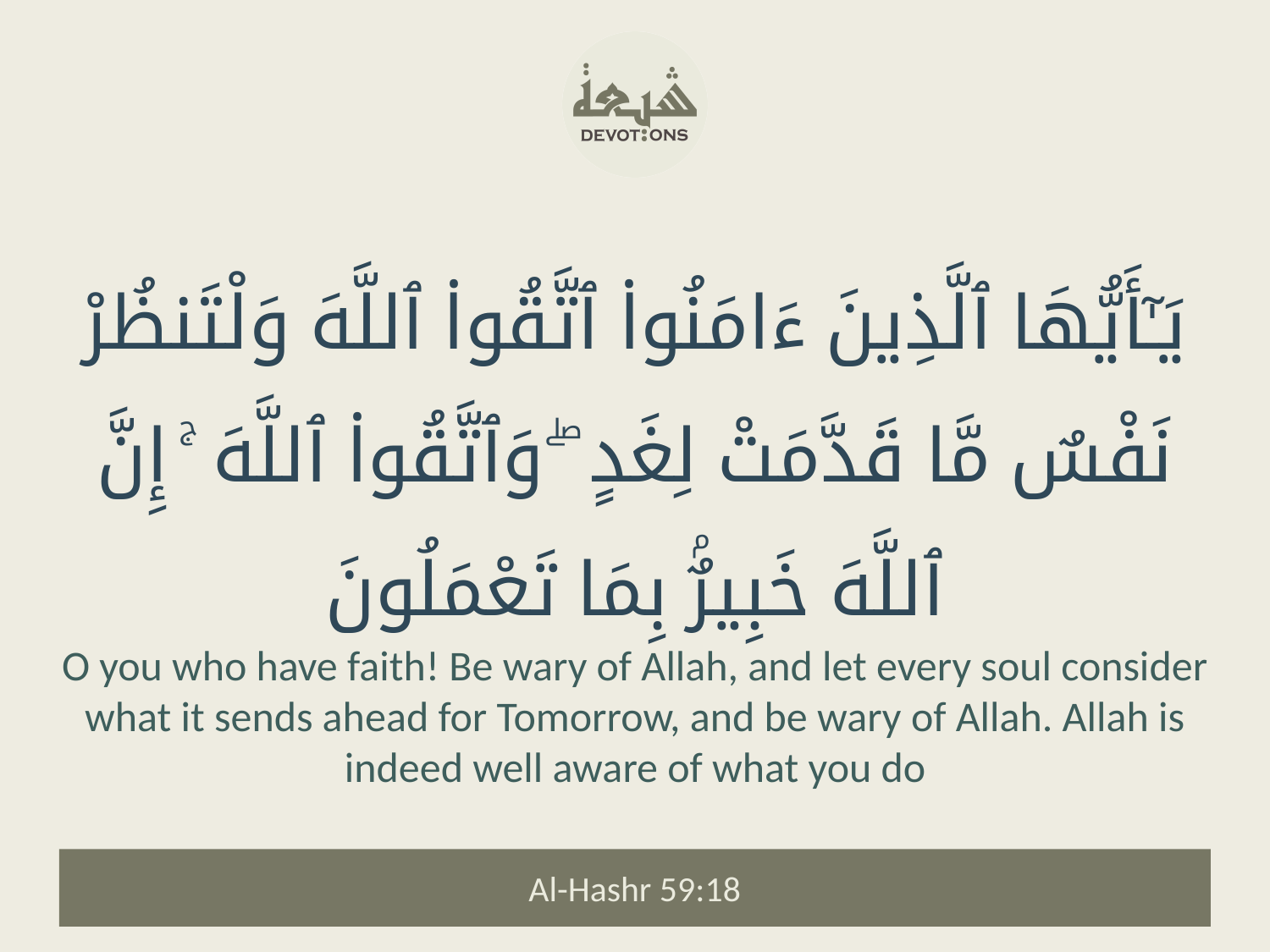

يَـٰٓأَيُّهَا ٱلَّذِينَ ءَامَنُوا۟ ٱتَّقُوا۟ ٱللَّهَ وَلْتَنظُرْ نَفْسٌ مَّا قَدَّمَتْ لِغَدٍ ۖ وَٱتَّقُوا۟ ٱللَّهَ ۚ إِنَّ ٱللَّهَ خَبِيرٌۢ بِمَا تَعْمَلُونَ
O you who have faith! Be wary of Allah, and let every soul consider what it sends ahead for Tomorrow, and be wary of Allah. Allah is indeed well aware of what you do
Al-Hashr 59:18